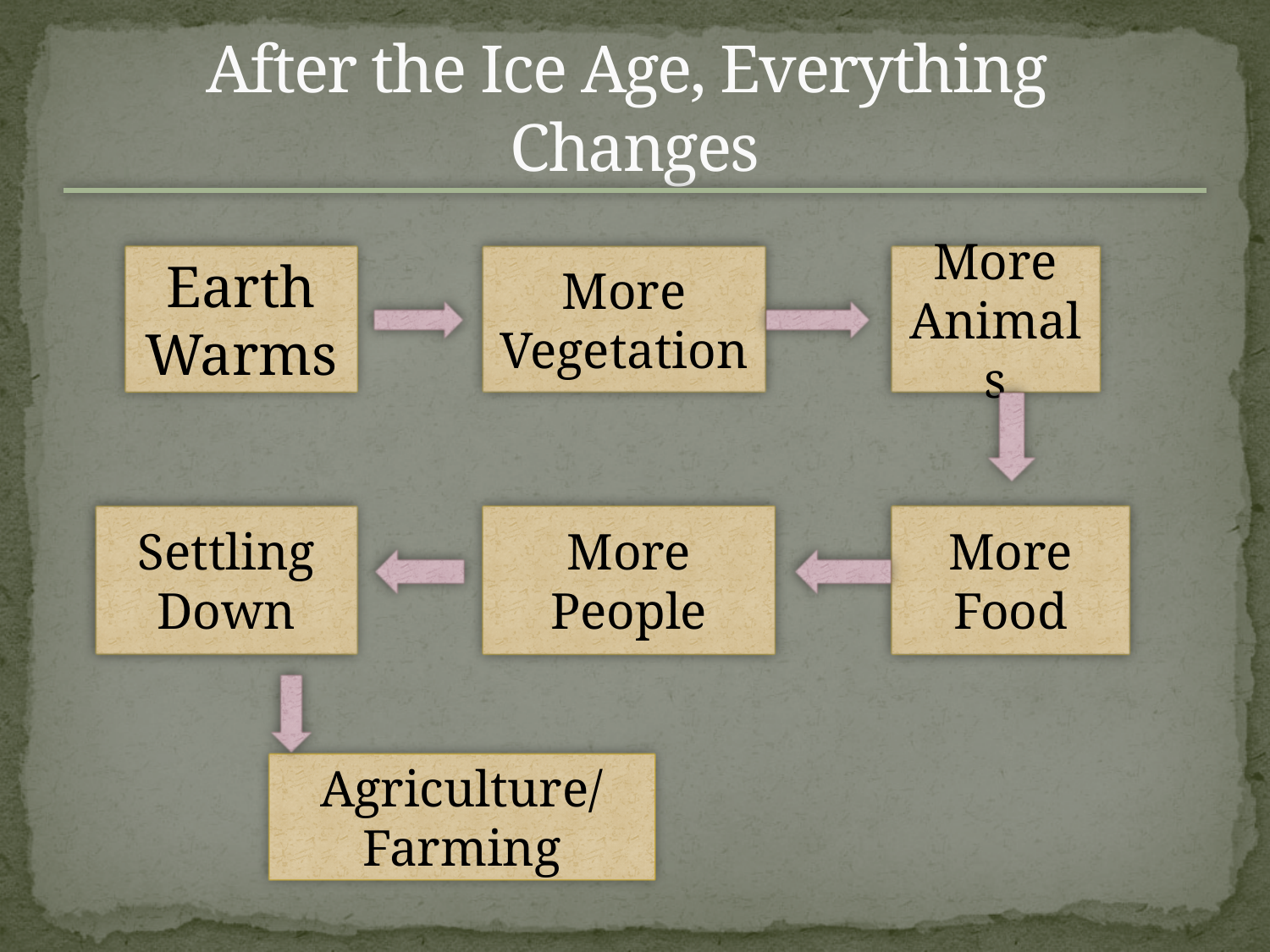

# After the Ice Age, Everything Changes
Earth Warms
More Vegetation
More Animals

Settling Down
More People
More Food

Agriculture/Farming